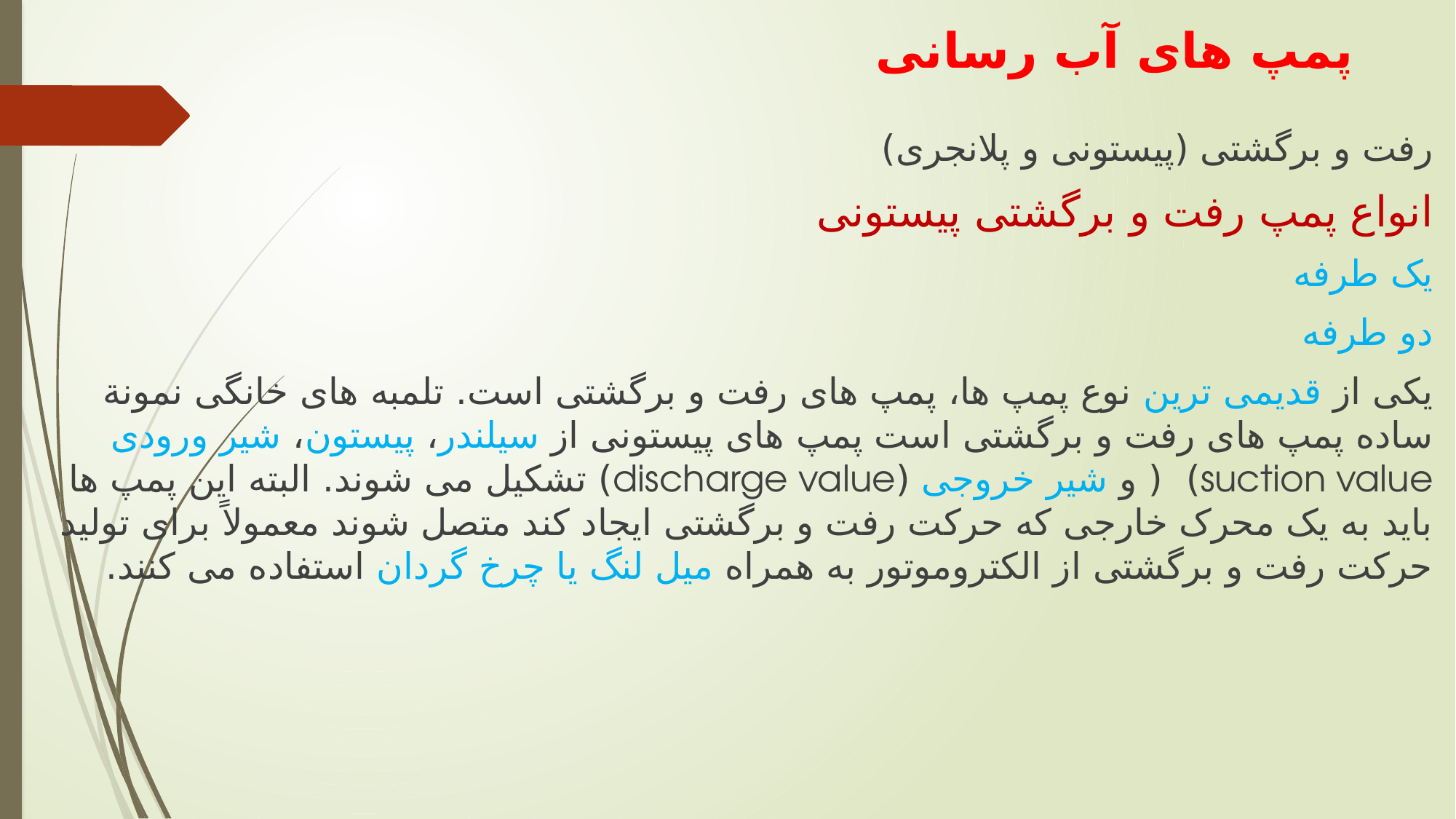

# پمپ های آب رسانی
رفت و برگشتی (پیستونی و پلانجری)
انواع پمپ رفت و برگشتی پیستونی
یک طرفه
دو طرفه
یکی از قدیمی ترین نوع پمپ ها، پمپ های رفت و برگشتی است. تلمبه های خانگی نمونة ساده پمپ های رفت و برگشتی است پمپ های پیستونی از سیلندر، پیستون، شیر ورودی suction value)  ( و شیر خروجی (discharge value) تشکیل می شوند. البته این پمپ ها باید به یک محرک خارجی که حرکت رفت و برگشتی ایجاد کند متصل شوند معمولاً برای تولید حرکت رفت و برگشتی از الکتروموتور به همراه میل لنگ یا چرخ گردان استفاده می کنند.